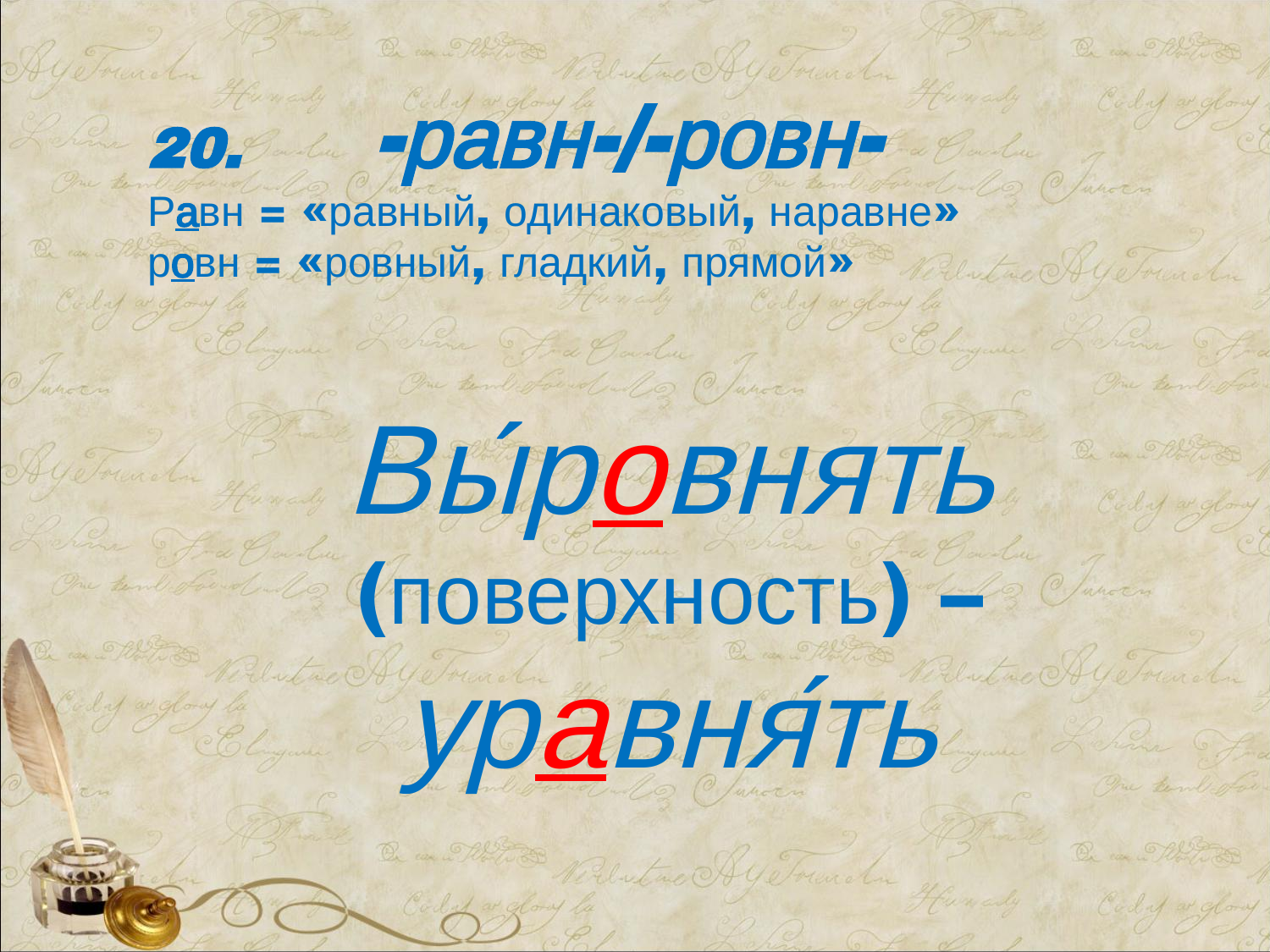

20.       -равн-/-ровн-
Равн = «равный, одинаковый, наравне»
ровн = «ровный, гладкий, прямой»

Вы́ровнять (поверхность) –уравня́ть